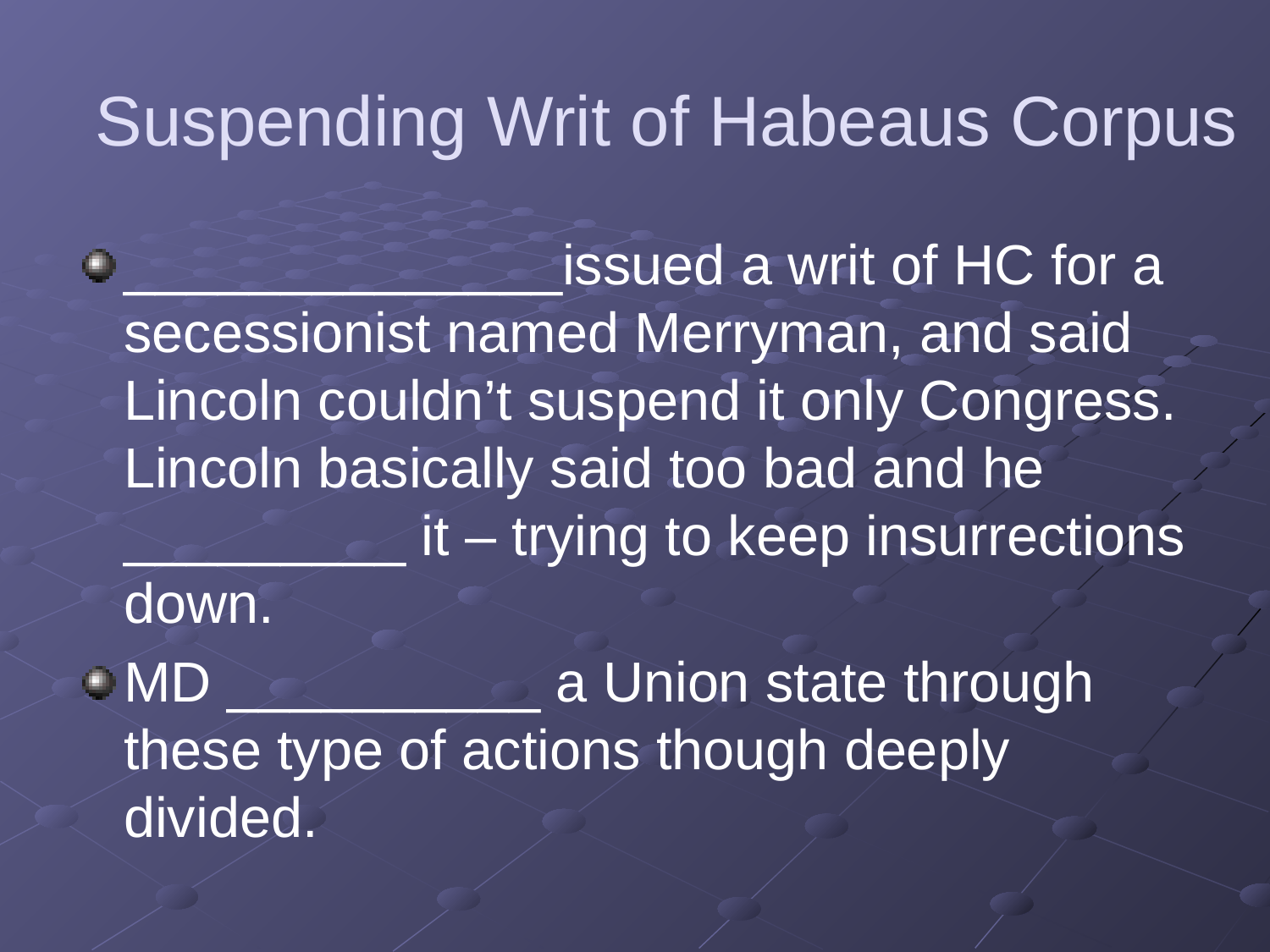

# Suspending Writ of Habeaus Corpus
______________issued a writ of HC for a secessionist named Merryman, and said Lincoln couldn’t suspend it only Congress.  Lincoln basically said too bad and he _________ it – trying to keep insurrections down.
MD __________ a Union state through these type of actions though deeply divided.